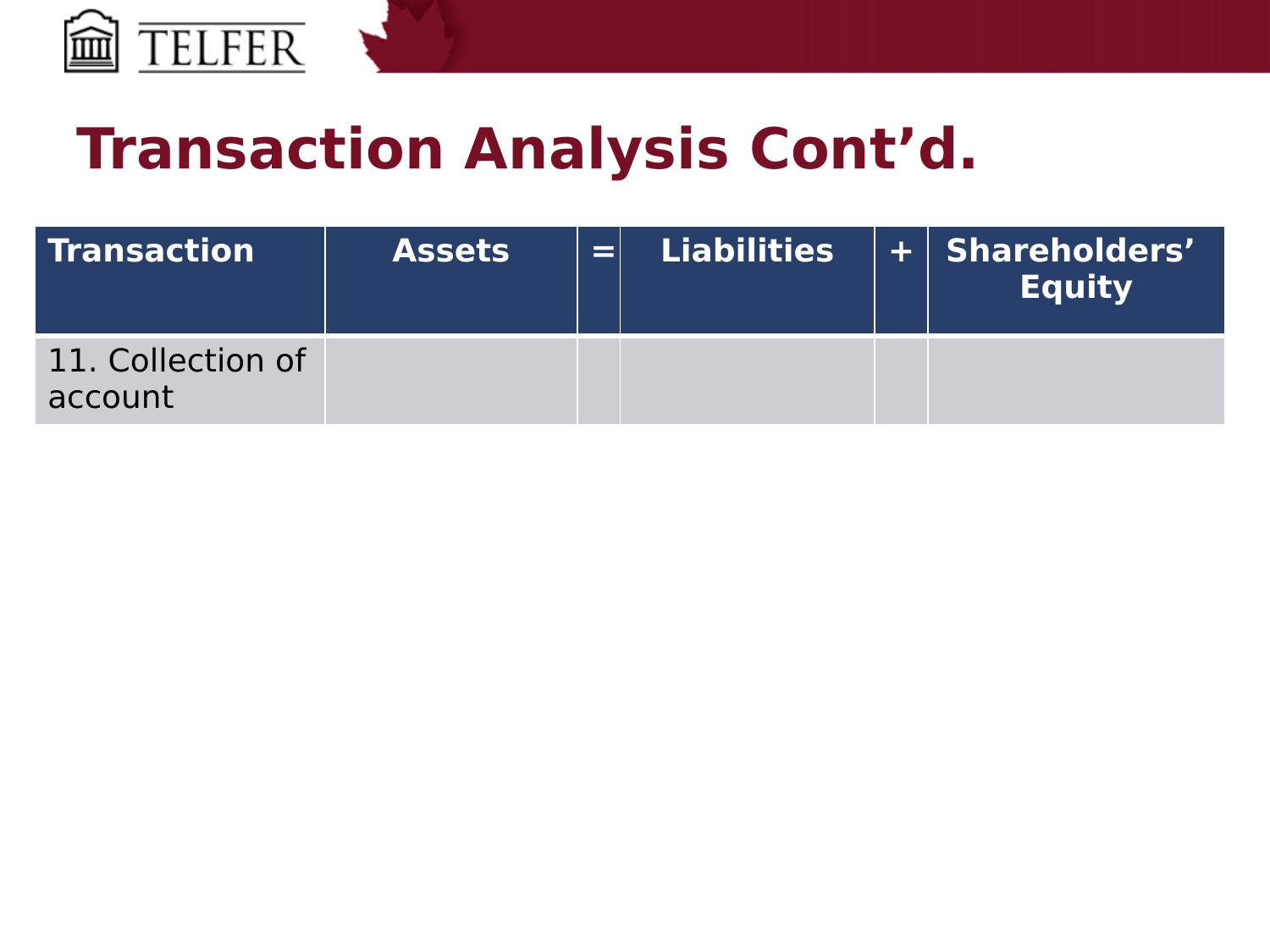

# Transaction Analysis Cont’d.
| Transaction | Assets | = | Liabilities | + | Shareholders’ Equity |
| --- | --- | --- | --- | --- | --- |
| 11. Collection of account |  |  |  |  |  |